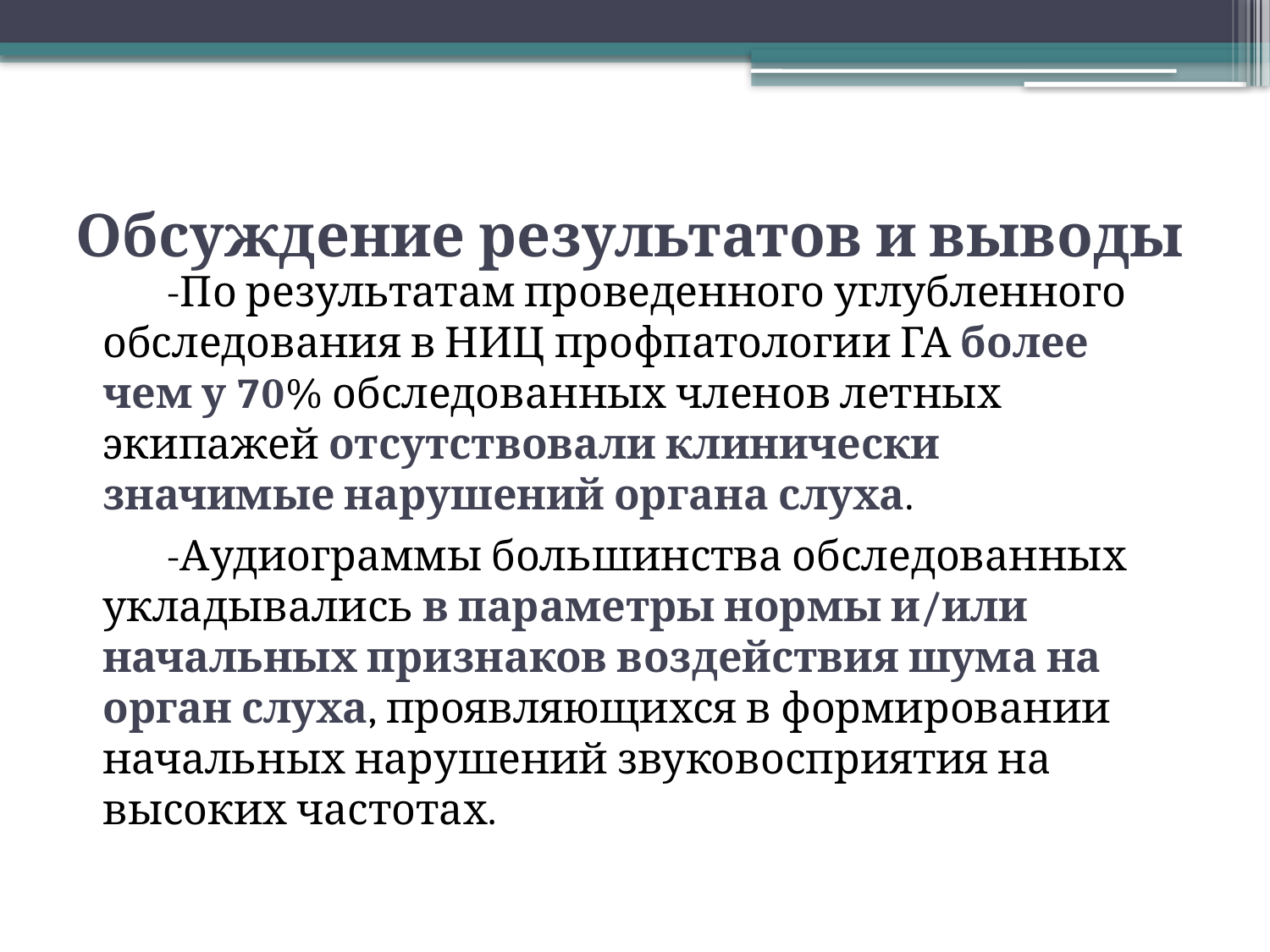

# Обсуждение результатов и выводы
-По результатам проведенного углубленного обследования в НИЦ профпатологии ГА более чем у 70% обследованных членов летных экипажей отсутствовали клинически значимые нарушений органа слуха.
-Аудиограммы большинства обследованных укладывались в параметры нормы и/или начальных признаков воздействия шума на орган слуха, проявляющихся в формировании начальных нарушений звуковосприятия на высоких частотах.